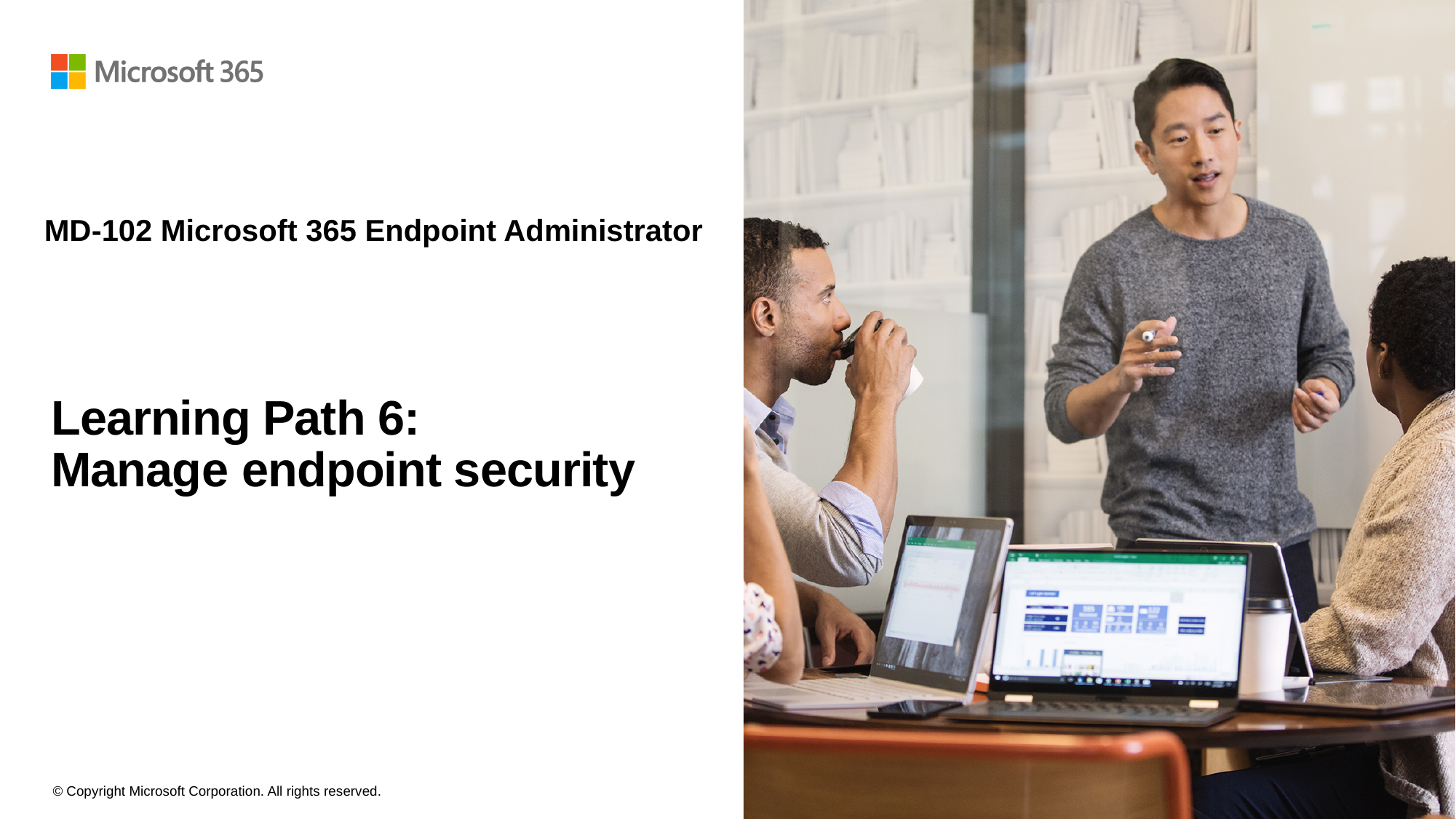

MD-102 Microsoft 365 Endpoint Administrator
# Learning Path 6: Manage endpoint security